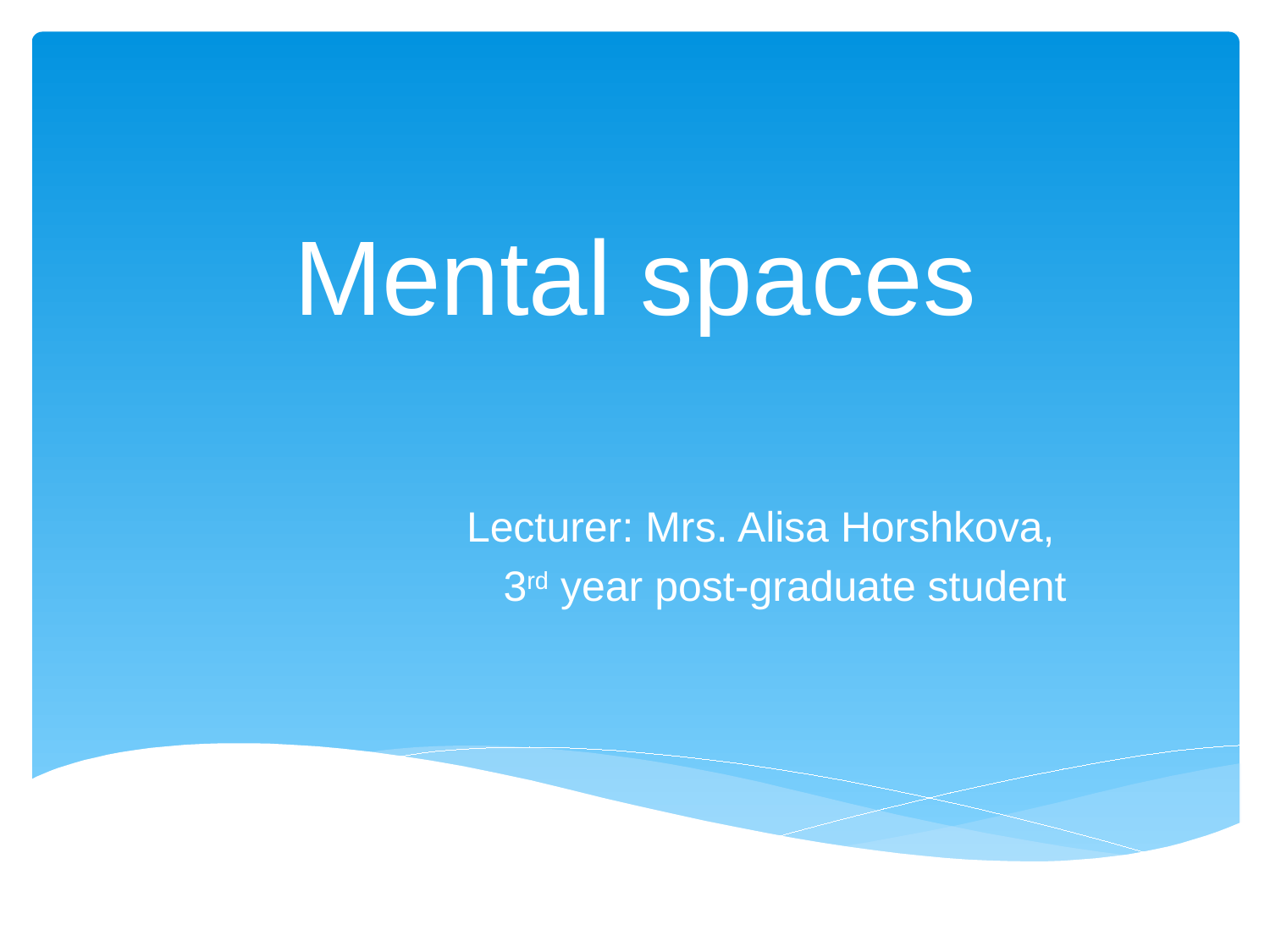

# Mental spaces
Lecturer: Mrs. Alisa Horshkova,
3rd year post-graduate student